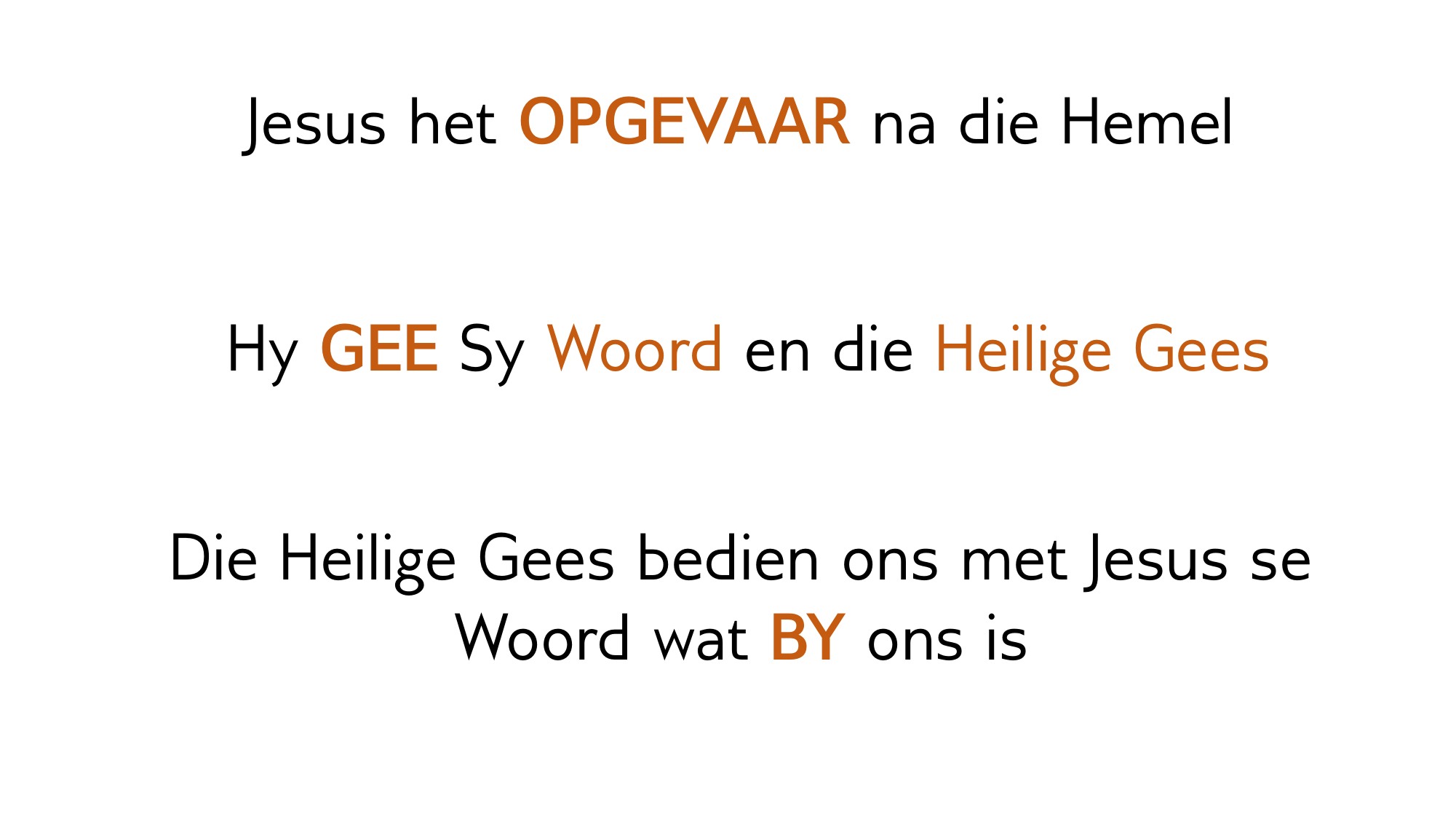

Jesus het OPGEVAAR na die Hemel
Hy GEE Sy Woord en die Heilige Gees
Die Heilige Gees bedien ons met Jesus se Woord wat BY ons is